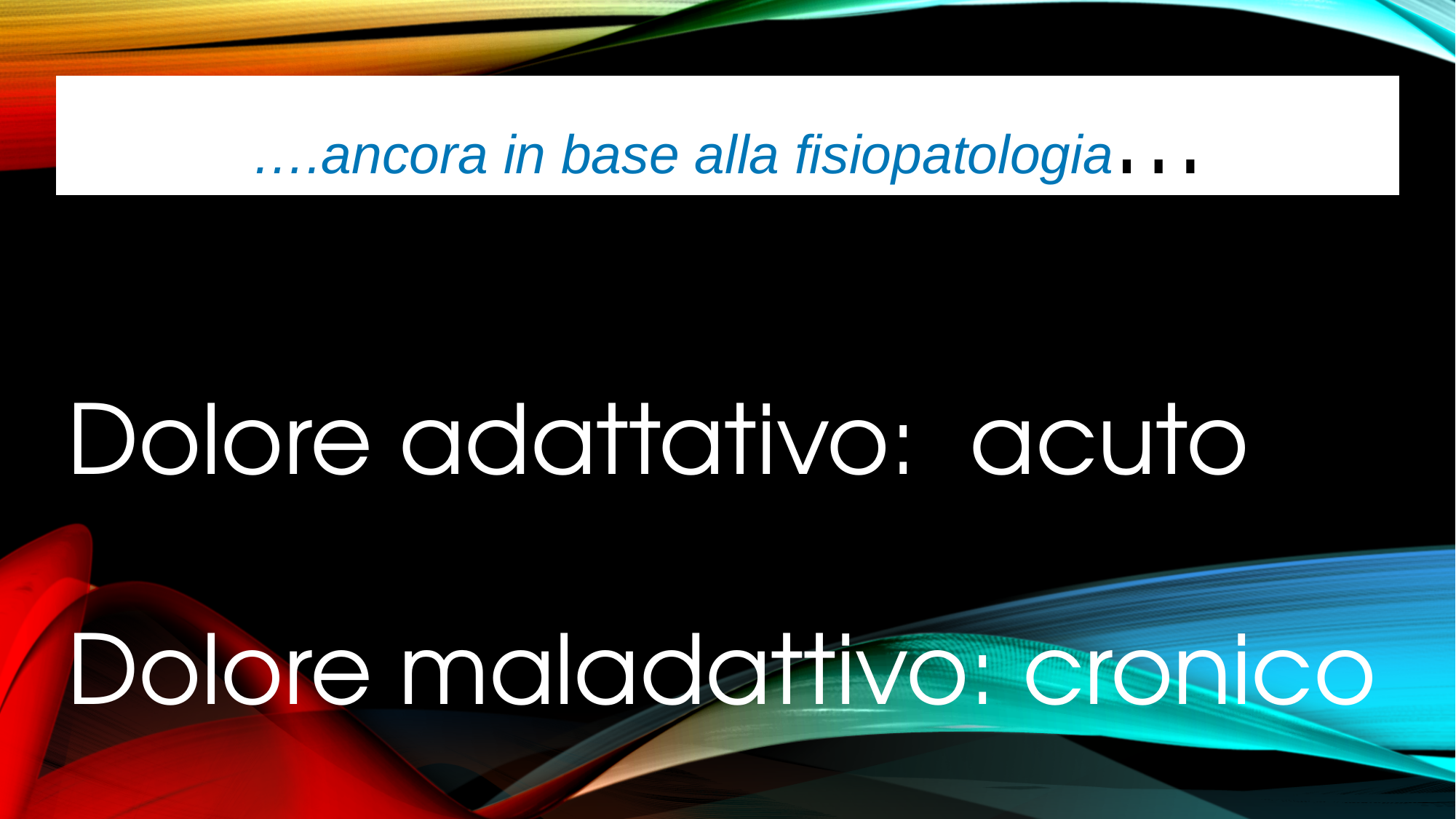

….ancora in base alla fisiopatologia…
Dolore adattativo:  acuto
Dolore maladattivo: cronico